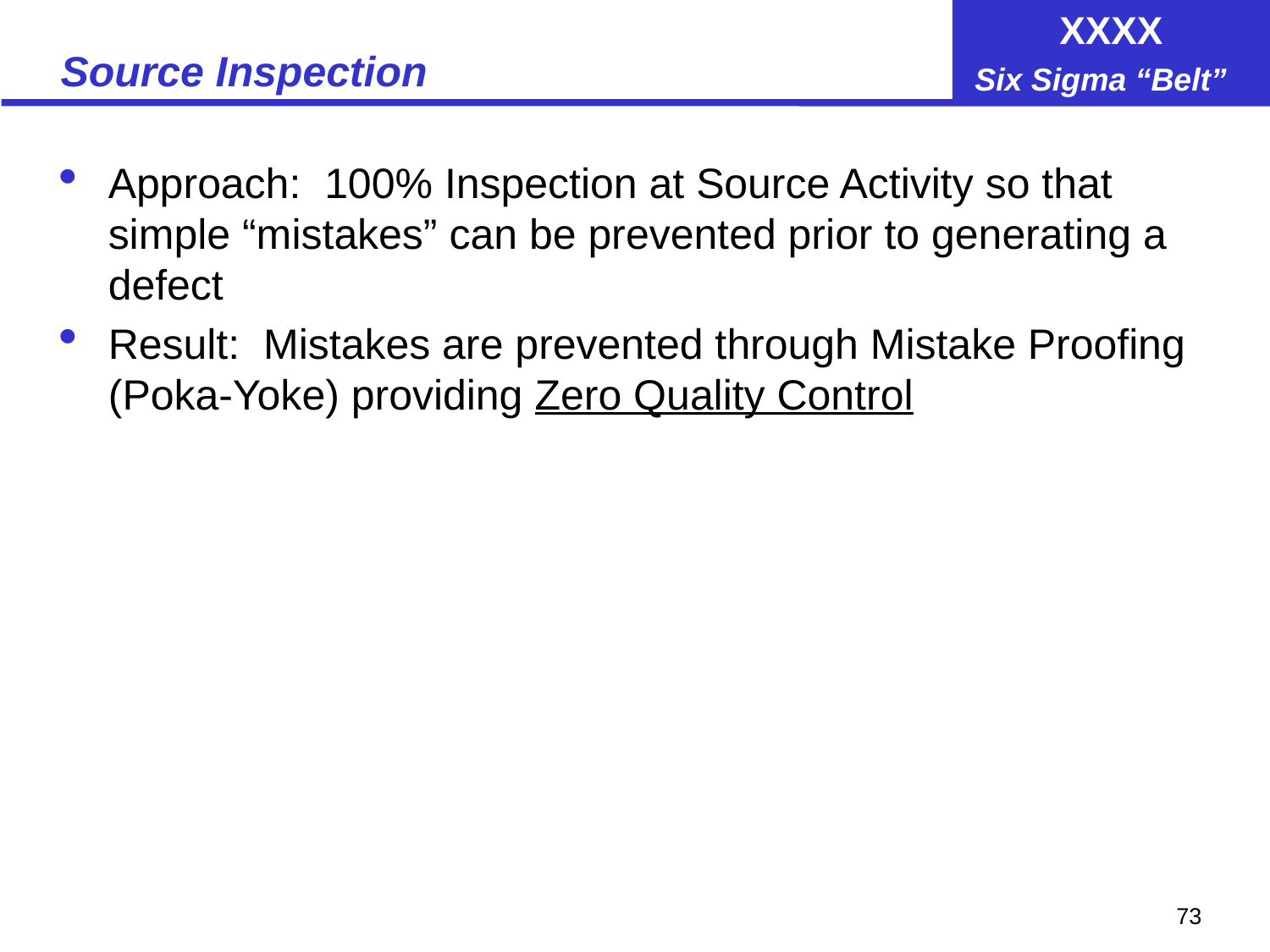

# Source Inspection
Approach:  100% Inspection at Source Activity so that simple “mistakes” can be prevented prior to generating a defect
Result:  Mistakes are prevented through Mistake Proofing (Poka-Yoke) providing Zero Quality Control